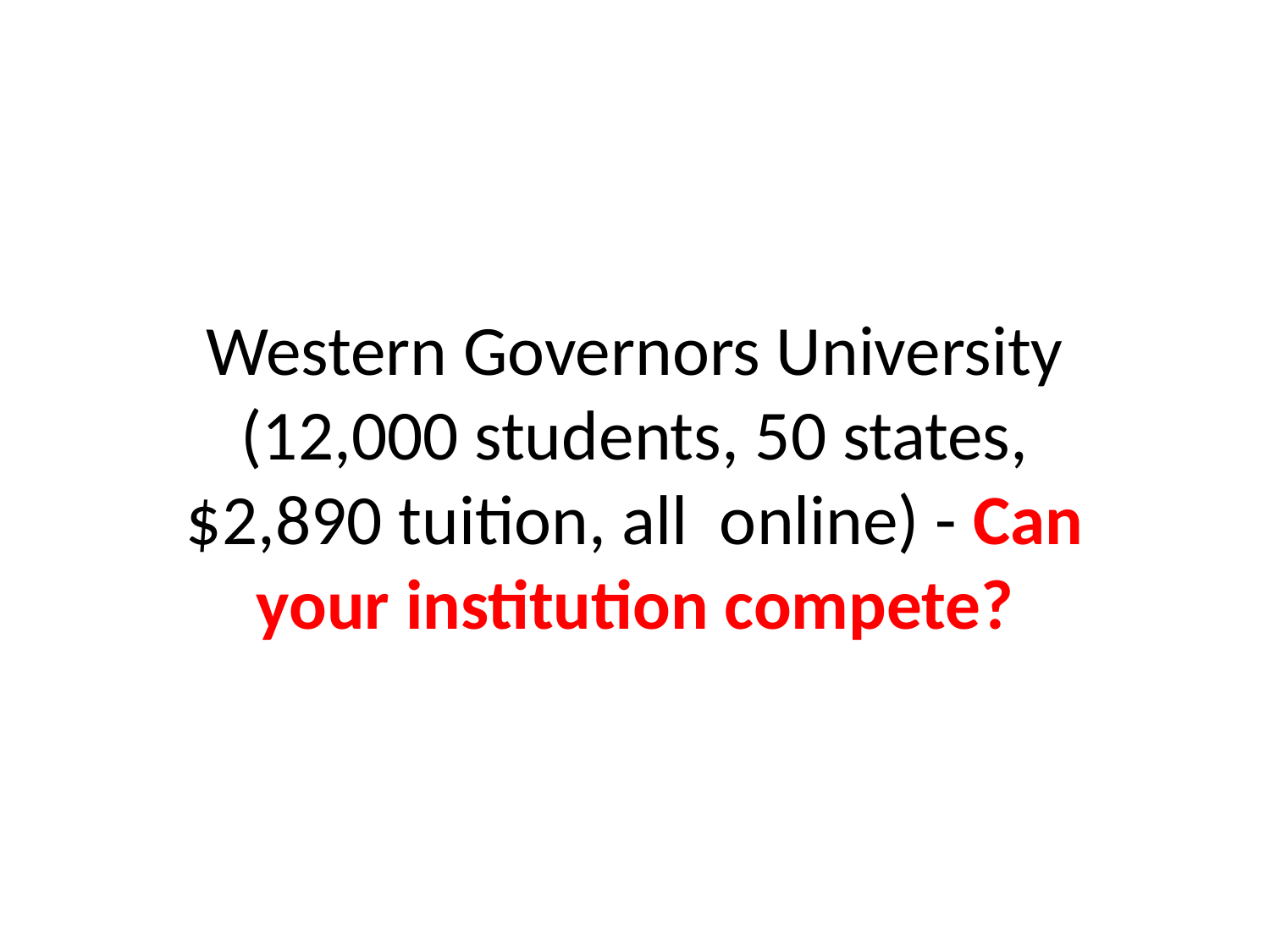

Western Governors University (12,000 students, 50 states, $2,890 tuition, all  online) - Can your institution compete?